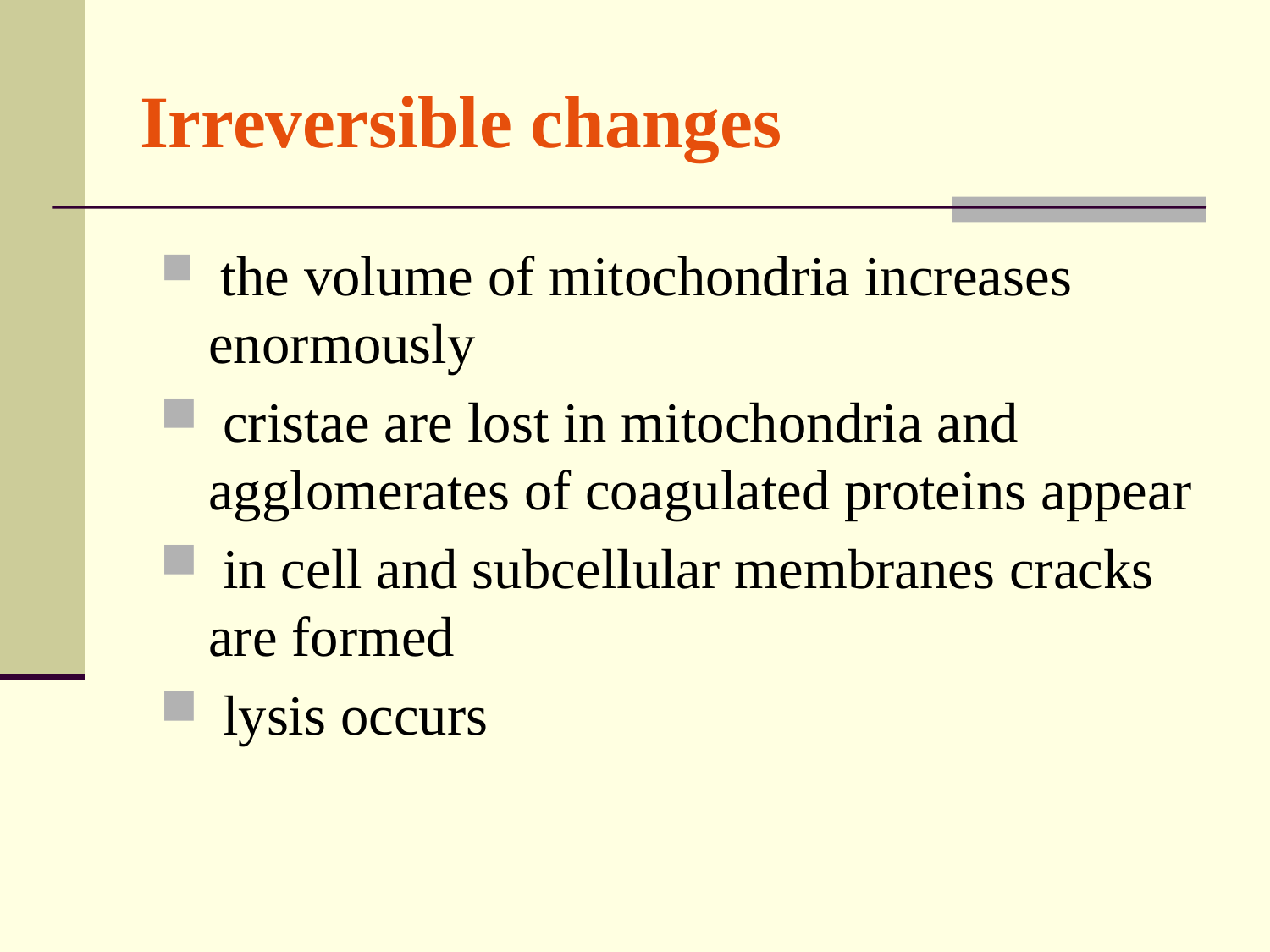

# Irreversible changes
 the volume of mitochondria increases enormously
 cristae are lost in mitochondria and agglomerates of coagulated proteins appear
 in cell and subcellular membranes cracks are formed
 lysis occurs